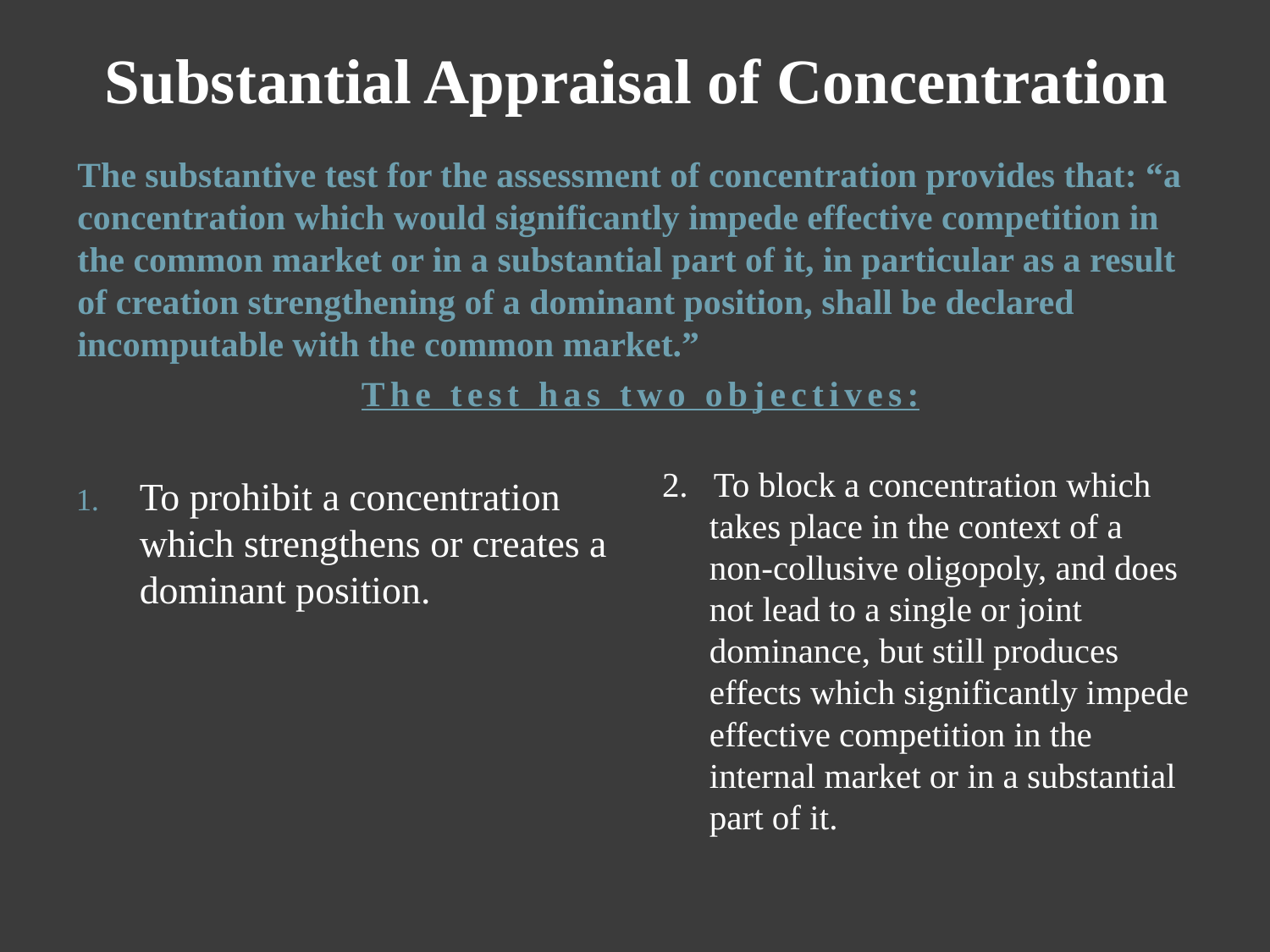

# Substantial Appraisal of Concentration
The substantive test for the assessment of concentration provides that: “a concentration which would significantly impede effective competition in the common market or in a substantial part of it, in particular as a result of creation strengthening of a dominant position, shall be declared incomputable with the common market.”
The test has two objectives:
2.   To block a concentration which takes place in the context of a non-collusive oligopoly, and does not lead to a single or joint dominance, but still produces effects which significantly impede effective competition in the internal market or in a substantial part of it.
To prohibit a concentration which strengthens or creates a dominant position.